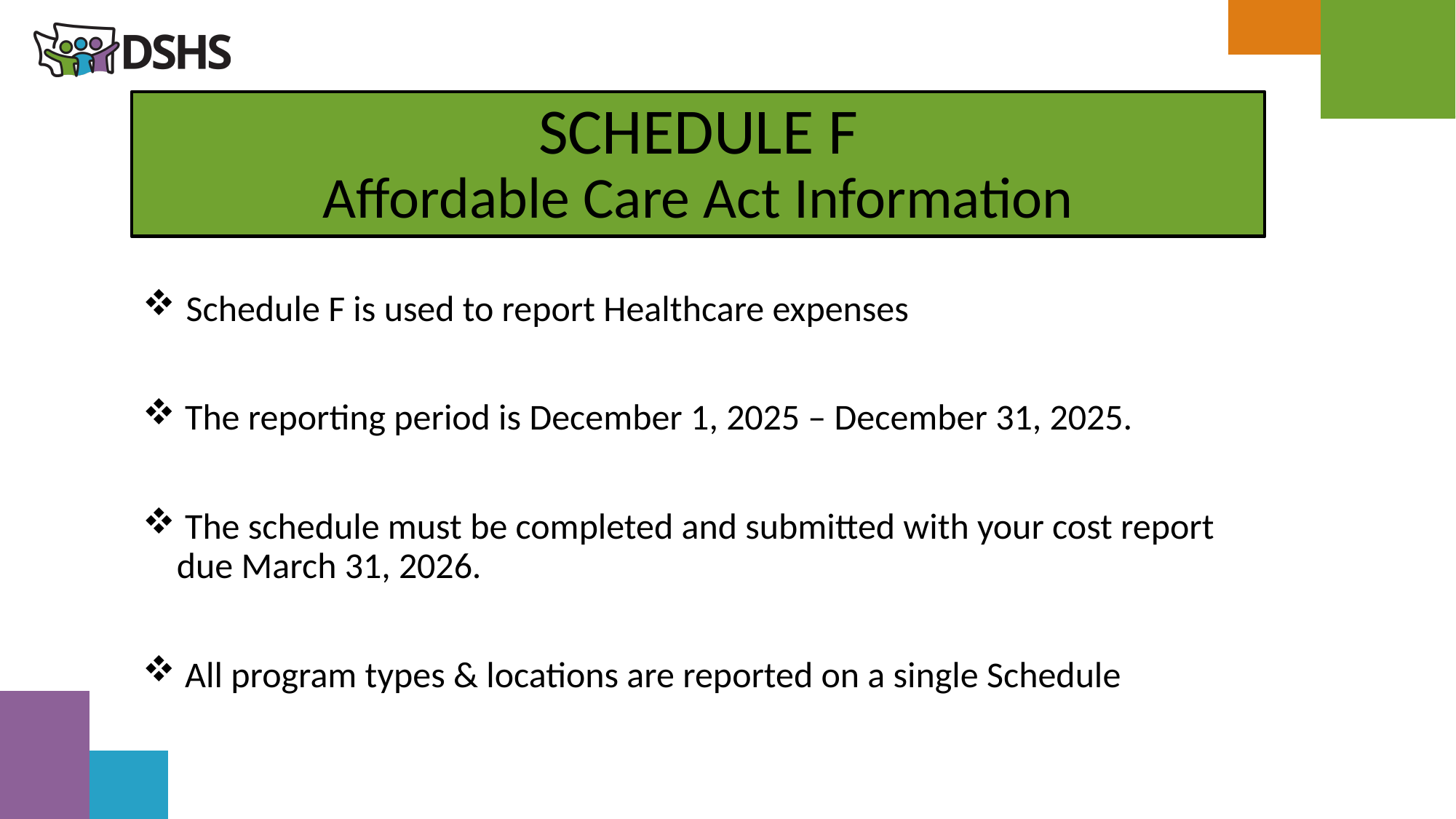

# SCHEDULE F Affordable Care Act Information

 Schedule F is used to report Healthcare expenses

 The reporting period is December 1, 2025 – December 31, 2025.

 The schedule must be completed and submitted with your cost report due March 31, 2026.

 All program types & locations are reported on a single Schedule